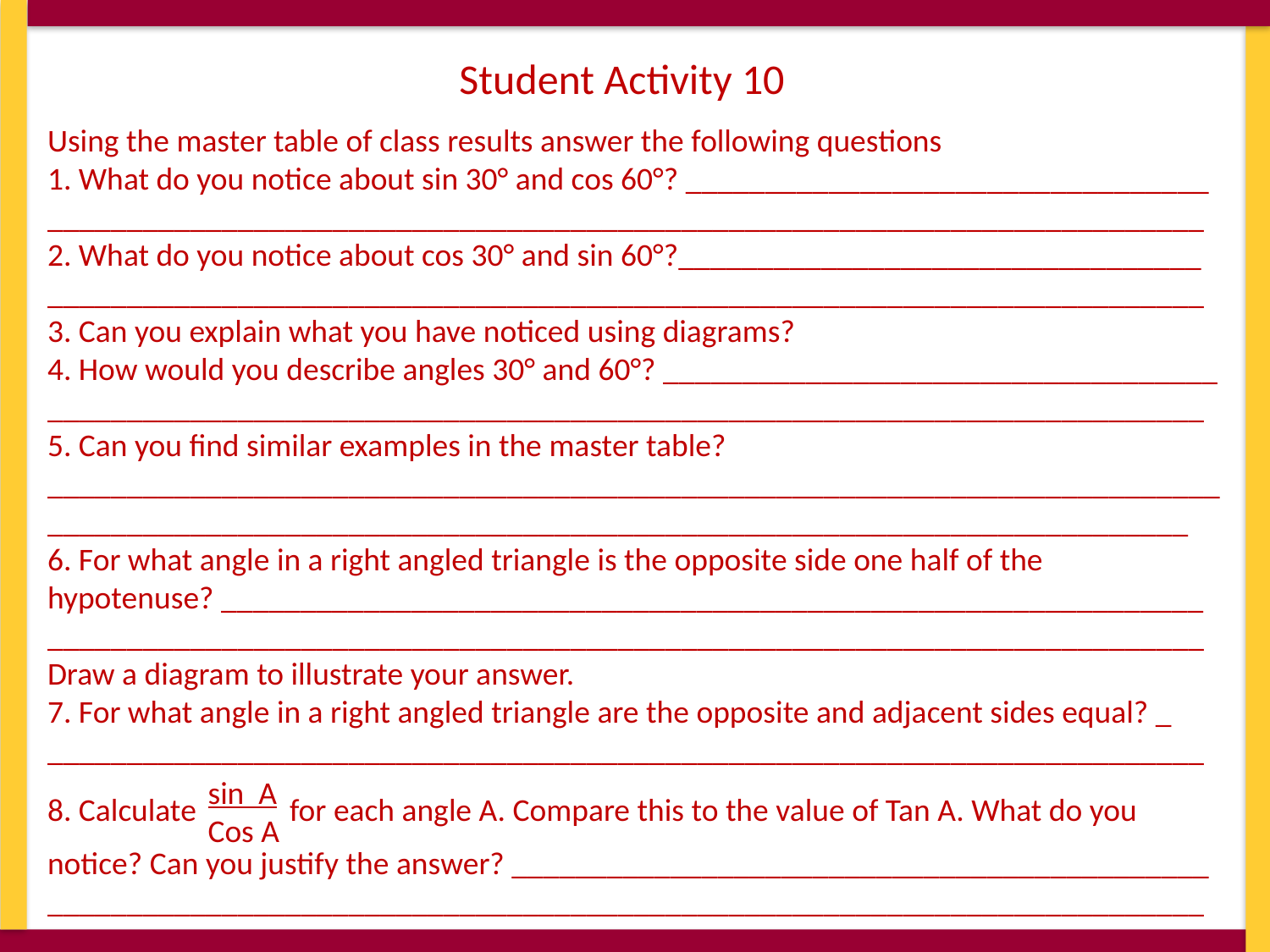

Student Activity 10
Using the master table of class results answer the following questions
1. What do you notice about sin 30° and cos 60°? _________________________________
_________________________________________________________________________
2. What do you notice about cos 30° and sin 60°?_________________________________
_________________________________________________________________________
3. Can you explain what you have noticed using diagrams?
4. How would you describe angles 30° and 60°? ___________________________________
_________________________________________________________________________
5. Can you find similar examples in the master table? __________________________________________________________________________________________________________________________________________________
6. For what angle in a right angled triangle is the opposite side one half of the
hypotenuse? ______________________________________________________________
_________________________________________________________________________
Draw a diagram to illustrate your answer.
7. For what angle in a right angled triangle are the opposite and adjacent sides equal? _
_________________________________________________________________________

8. Calculate             for each angle A. Compare this to the value of Tan A. What do you

notice? Can you justify the answer? ____________________________________________
_________________________________________________________________________
sin  A
Cos A